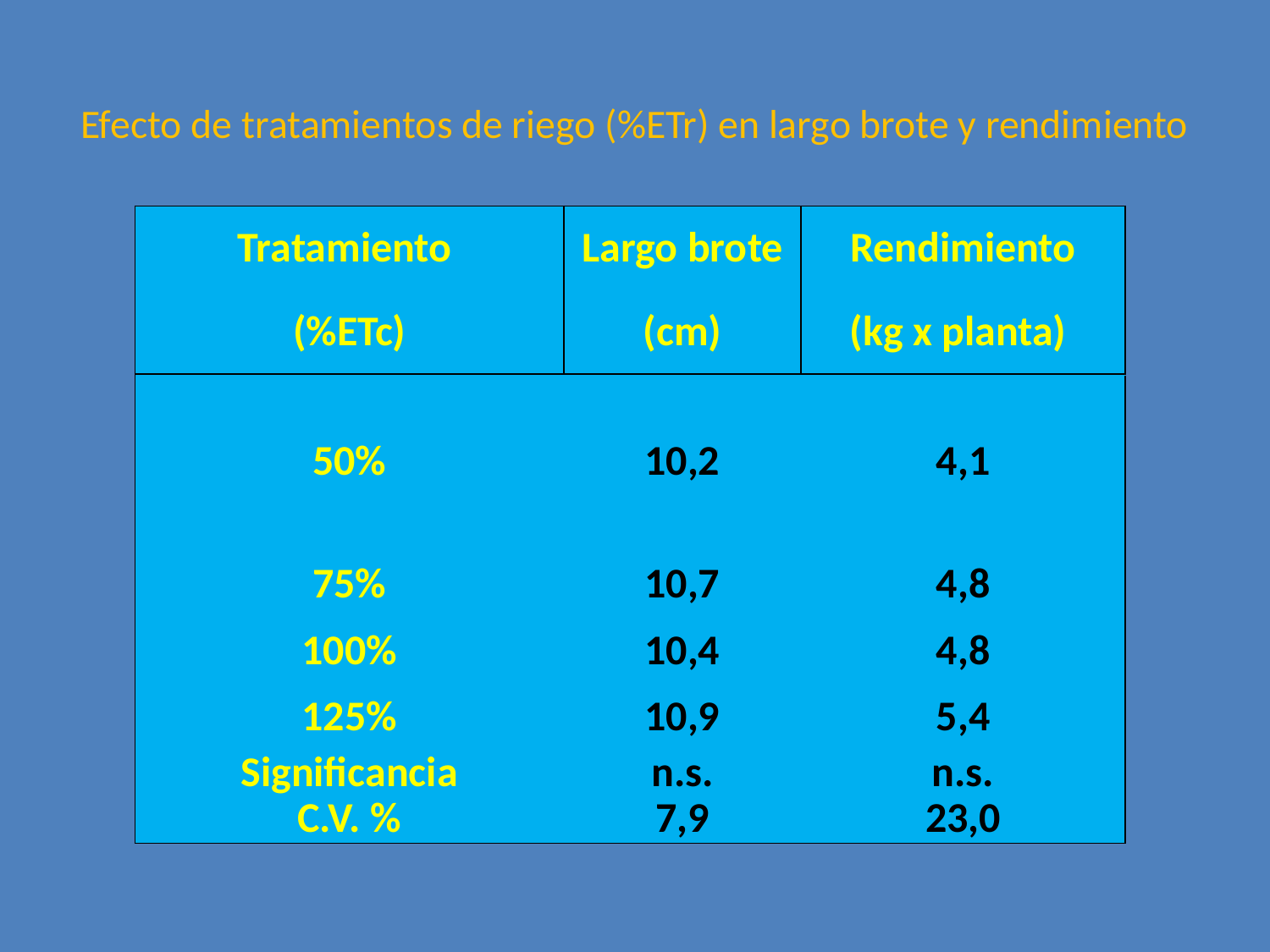

# Efecto de tratamientos de riego (%ETr) en largo brote y rendimiento
| Tratamiento | Largo brote | Rendimiento |
| --- | --- | --- |
| (%ETc) | (cm) | (kg x planta) |
| 50% | 10,2 | 4,1 |
| 75% | 10,7 | 4,8 |
| 100% | 10,4 | 4,8 |
| 125% | 10,9 | 5,4 |
| Significancia | n.s. | n.s. |
| C.V. % | 7,9 | 23,0 |